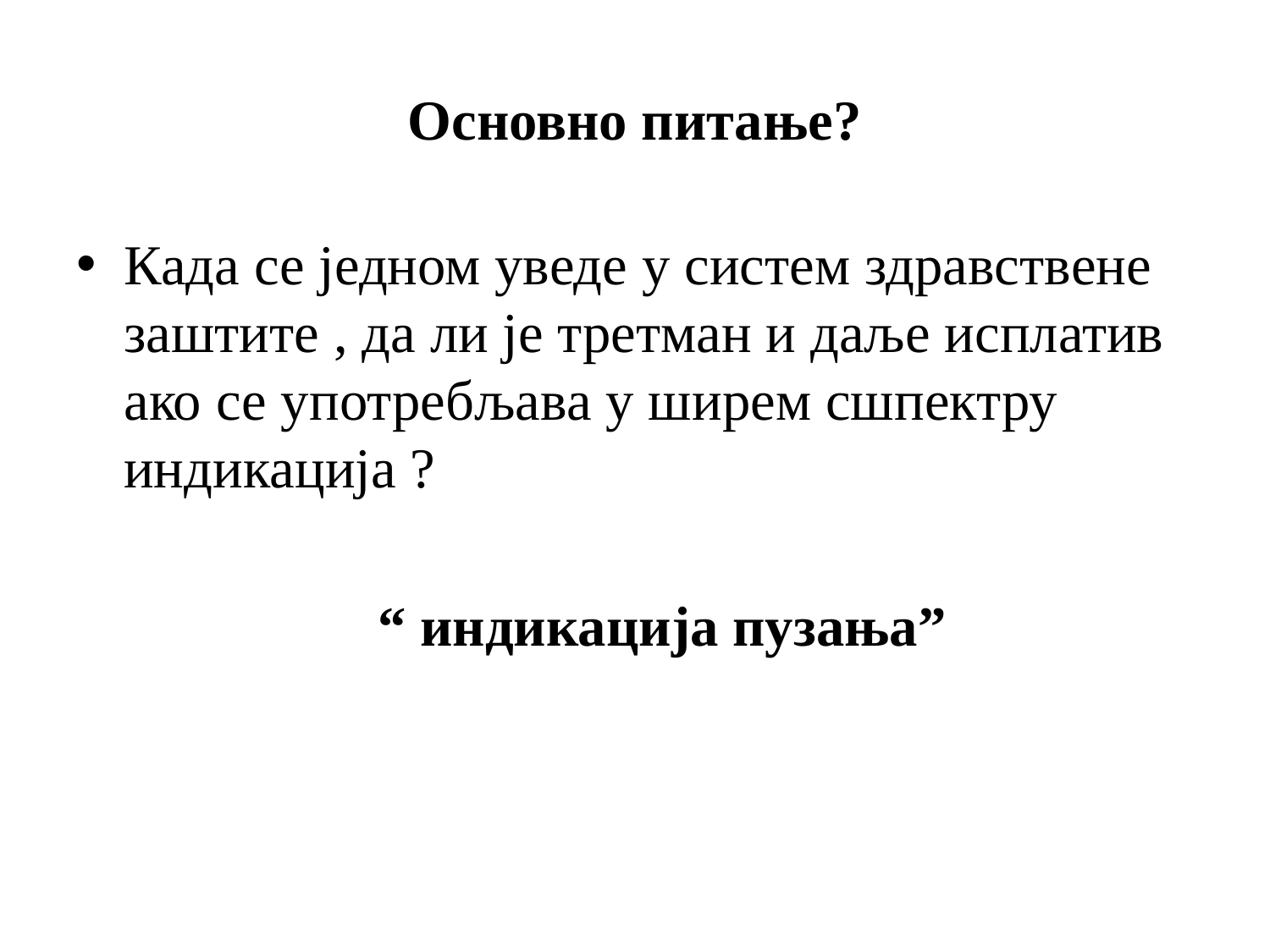

# Основно питање?
Када се једном уведе у систем здравствене заштите , да ли је третман и даље исплатив ако се употребљава у ширем сшпектру индикација ?

			“ индикација пузања”